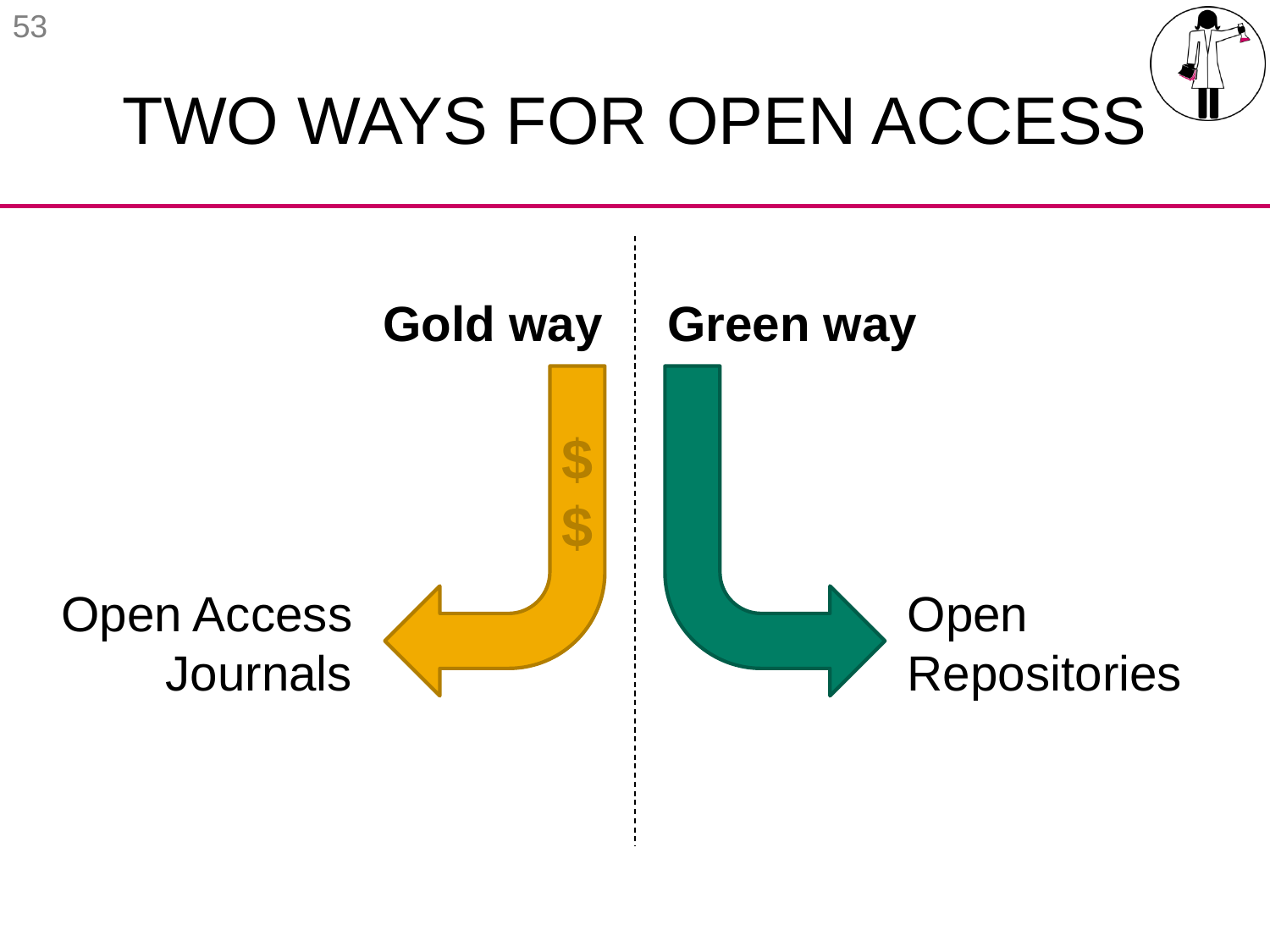

53
# Two ways for Open Access
Gold way
Green way

$
$
Open Access Journals
Open Repositories